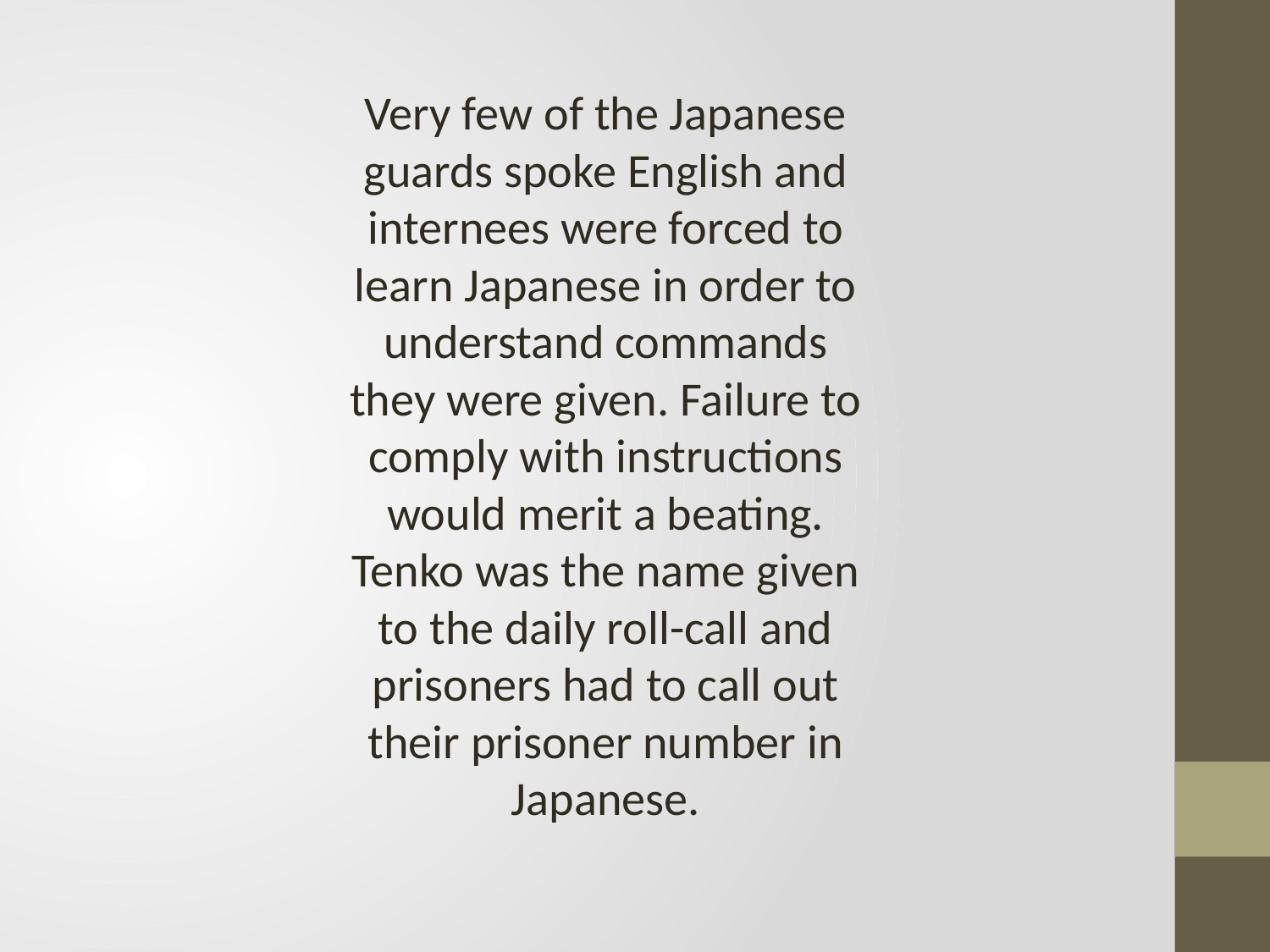

Very few of the Japanese guards spoke English and internees were forced to learn Japanese in order to understand commands they were given. Failure to comply with instructions would merit a beating. Tenko was the name given to the daily roll-call and prisoners had to call out their prisoner number in Japanese.